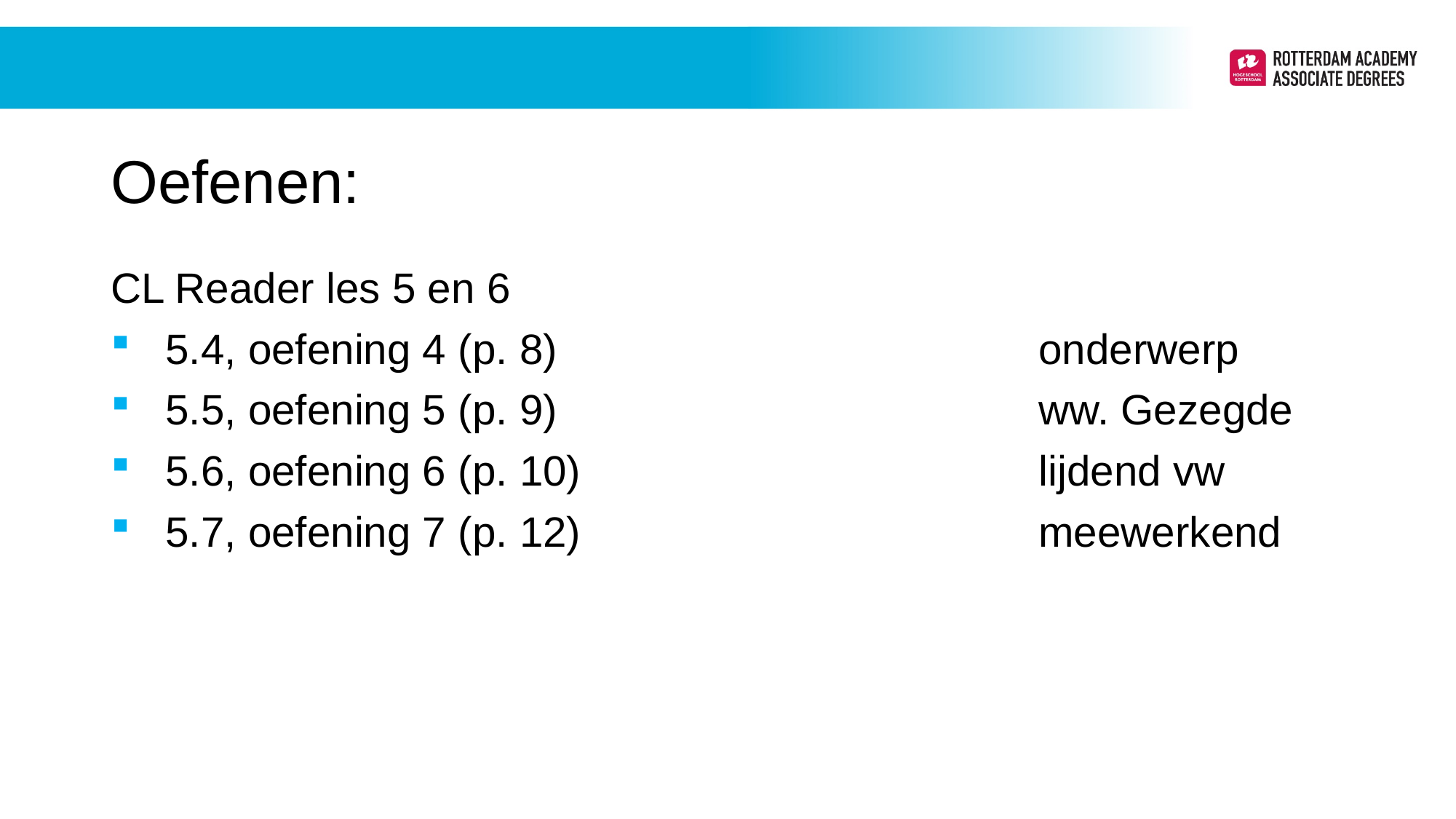

# Oefenen:
CL Reader les 5 en 6
5.4, oefening 4 (p. 8) 					onderwerp
5.5, oefening 5 (p. 9) 					ww. Gezegde
5.6, oefening 6 (p. 10) 					lijdend vw
5.7, oefening 7 (p. 12) 					meewerkend